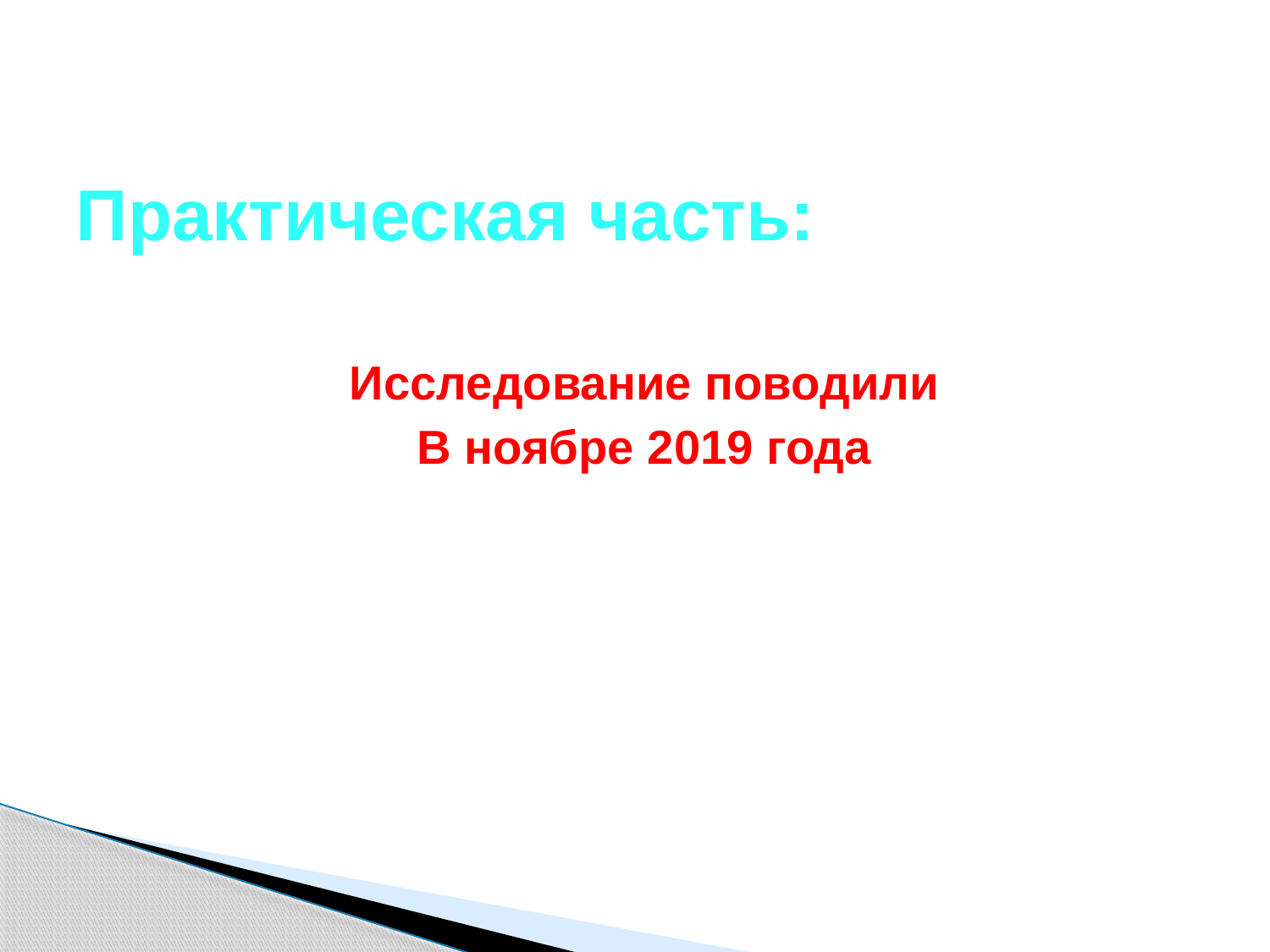

# Практическая часть:
Исследование поводили
В ноябре 2019 года